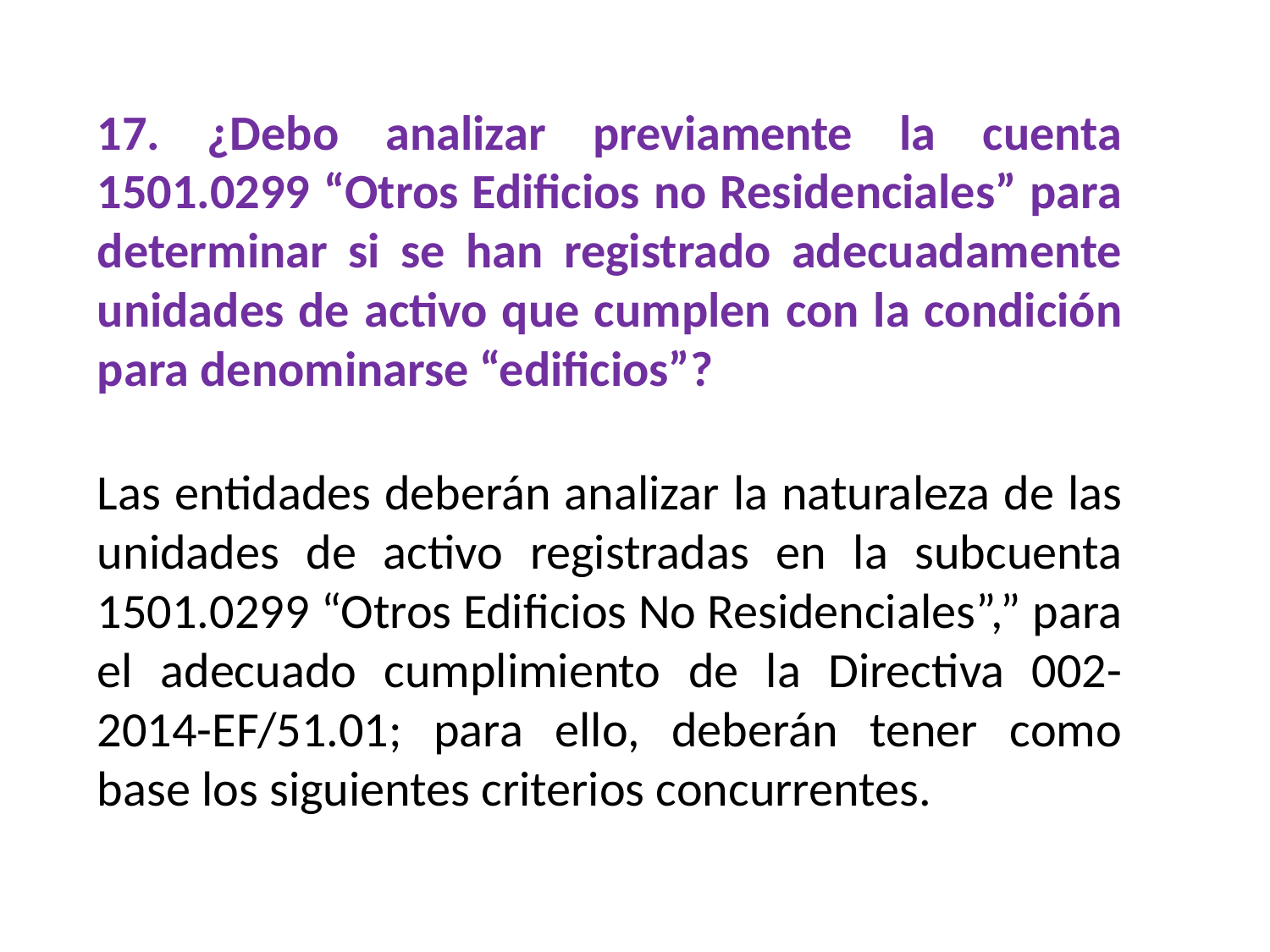

17. ¿Debo analizar previamente la cuenta 1501.0299 “Otros Edificios no Residenciales” para determinar si se han registrado adecuadamente unidades de activo que cumplen con la condición para denominarse “edificios”?
Las entidades deberán analizar la naturaleza de las unidades de activo registradas en la subcuenta 1501.0299 “Otros Edificios No Residenciales”,” para el adecuado cumplimiento de la Directiva 002-2014-EF/51.01; para ello, deberán tener como base los siguientes criterios concurrentes.